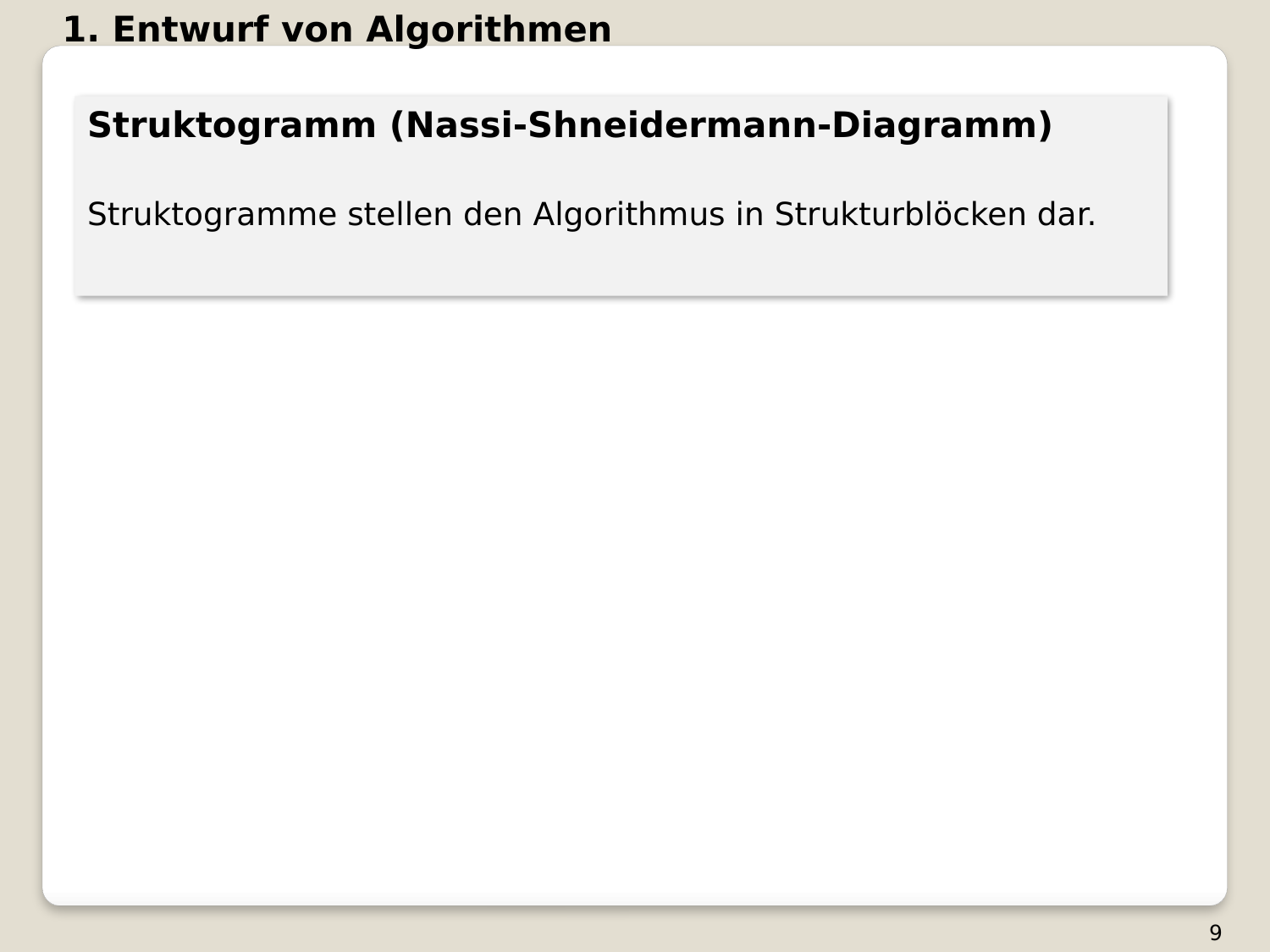

1. Entwurf von Algorithmen
Struktogramm (Nassi-Shneidermann-Diagramm)

Struktogramme stellen den Algorithmus in Strukturblöcken dar.